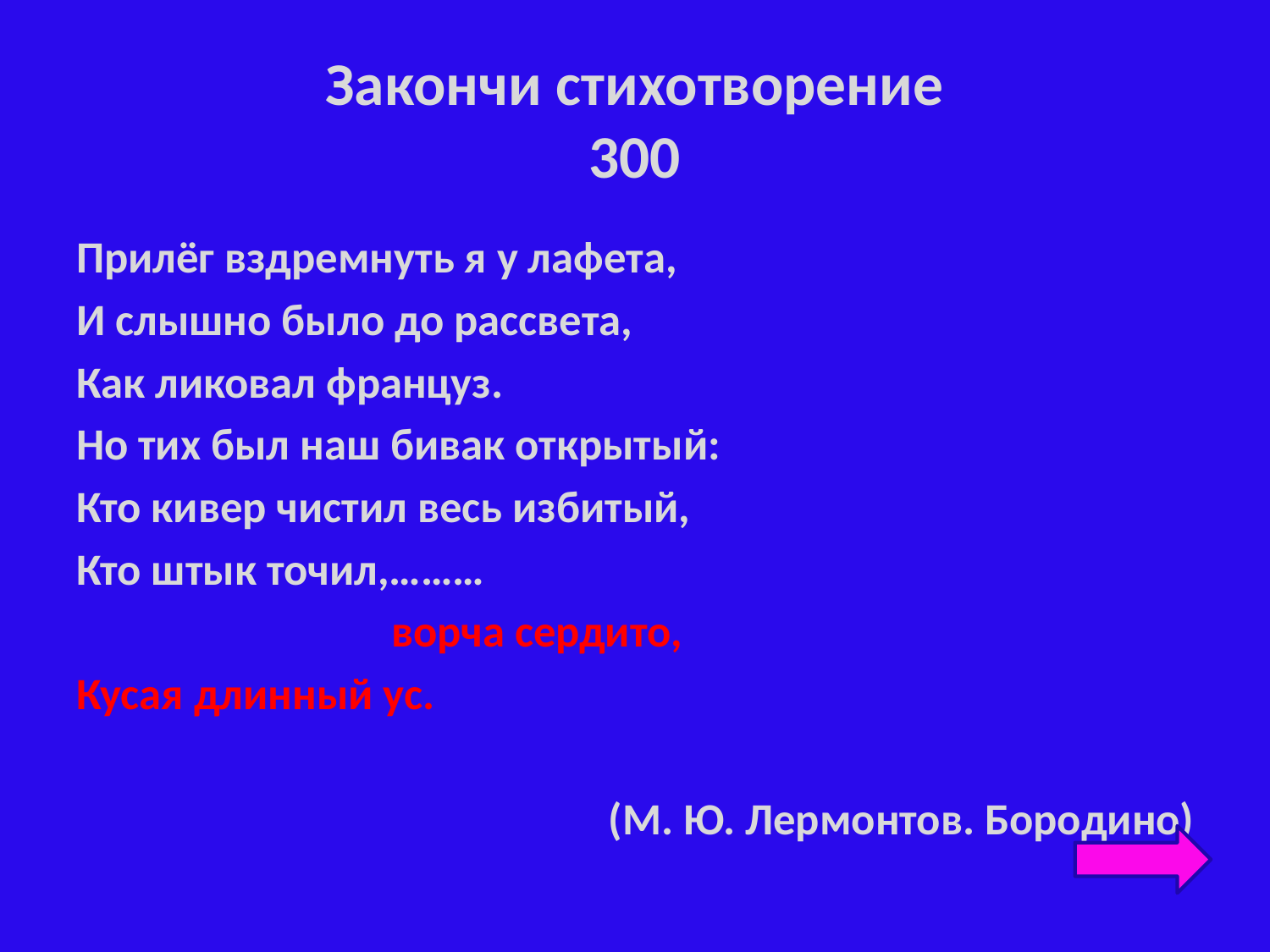

# Закончи стихотворение 300
Прилёг вздремнуть я у лафета,
И слышно было до рассвета,
Как ликовал француз.
Но тих был наш бивак открытый:
Кто кивер чистил весь избитый,
Кто штык точил,………
                               ворча сердито,
Кусая длинный ус.

(М. Ю. Лермонтов. Бородино)